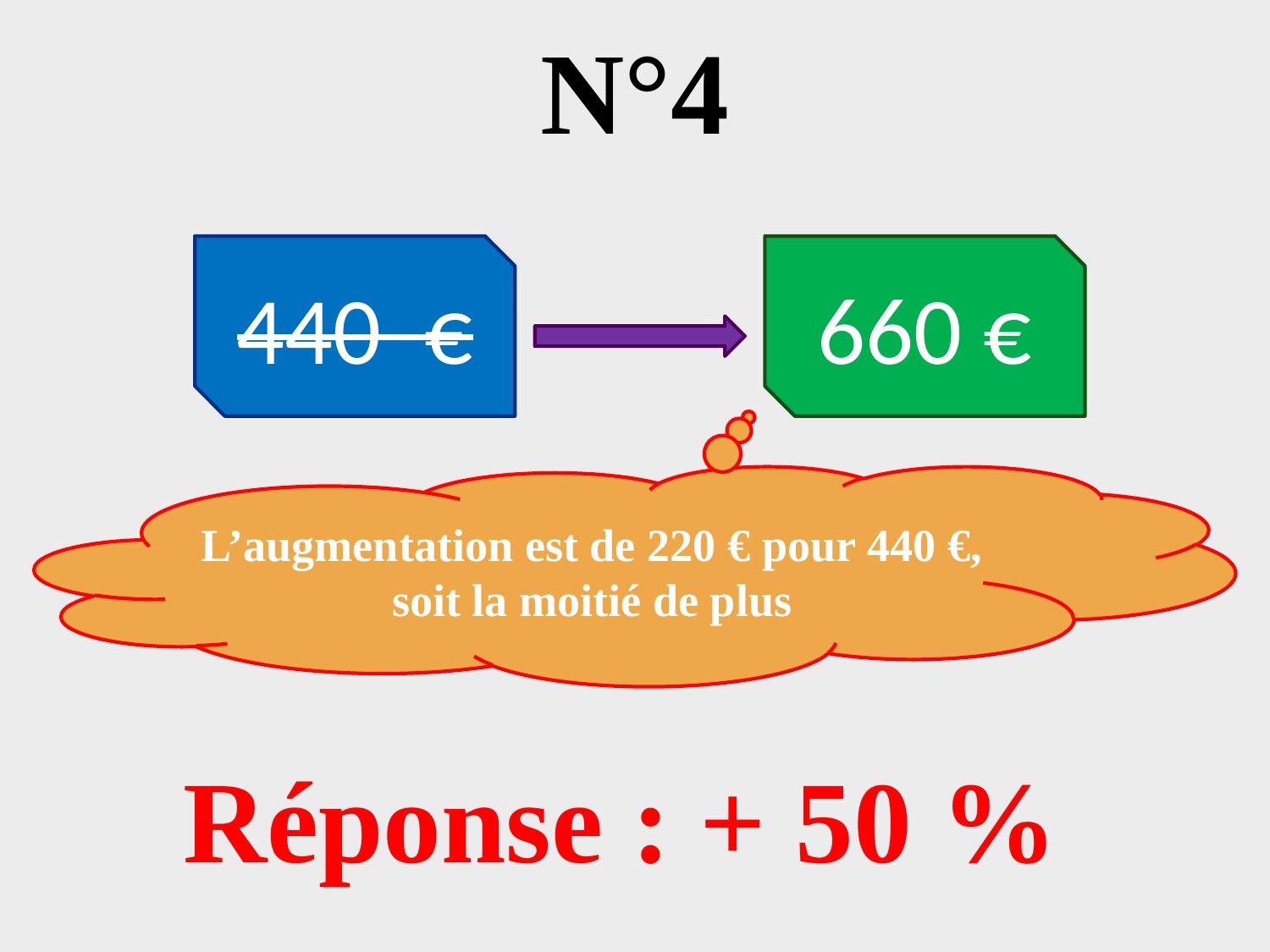

# N°4
440  €
660 €

L’augmentation est de 220 € pour 440 €, soit la moitié de plus
Réponse : + 50 %